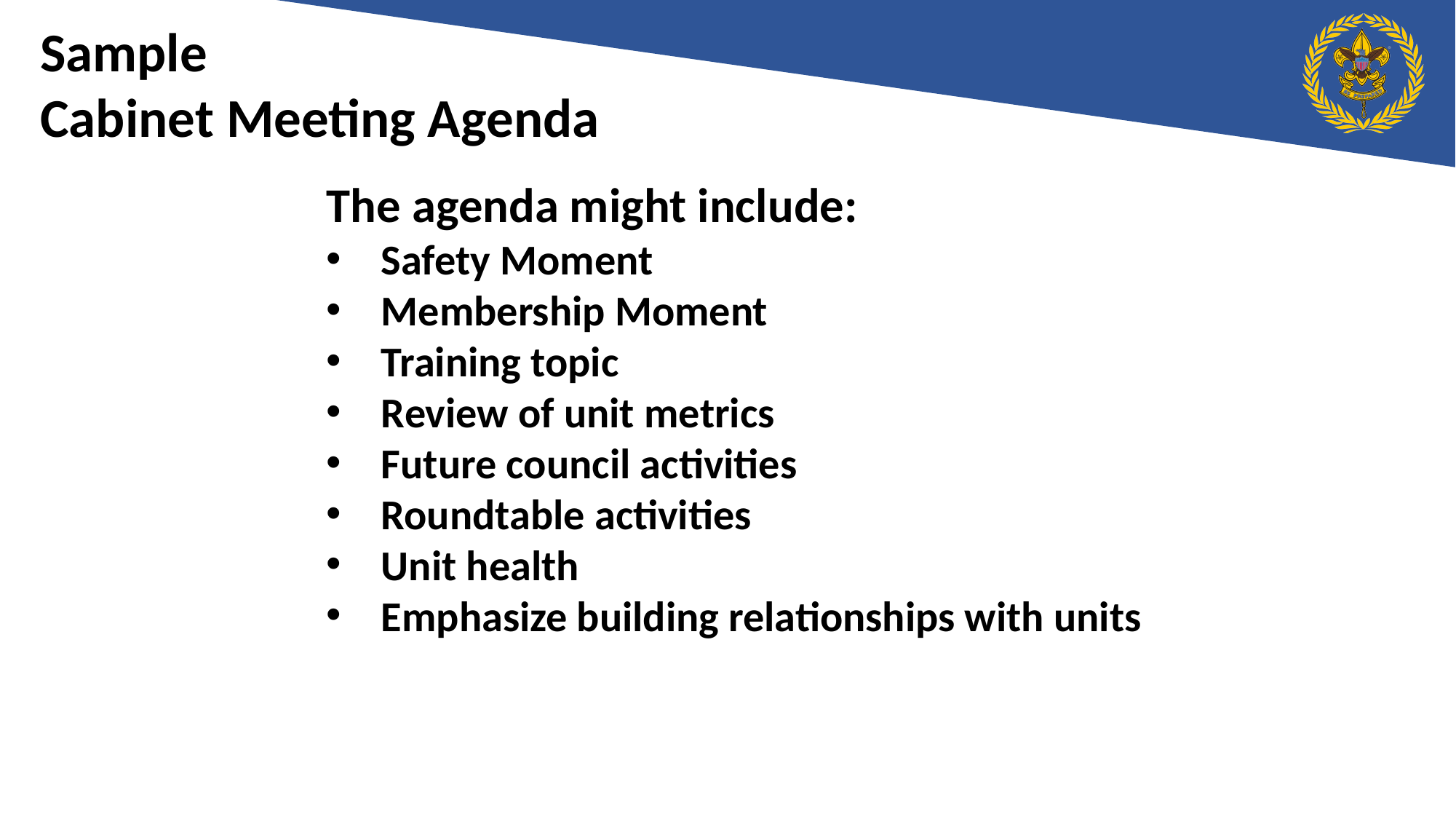

Sample
Cabinet Meeting Agenda
The agenda might include:
Safety Moment
Membership Moment
Training topic
Review of unit metrics
Future council activities
Roundtable activities
Unit health
Emphasize building relationships with units